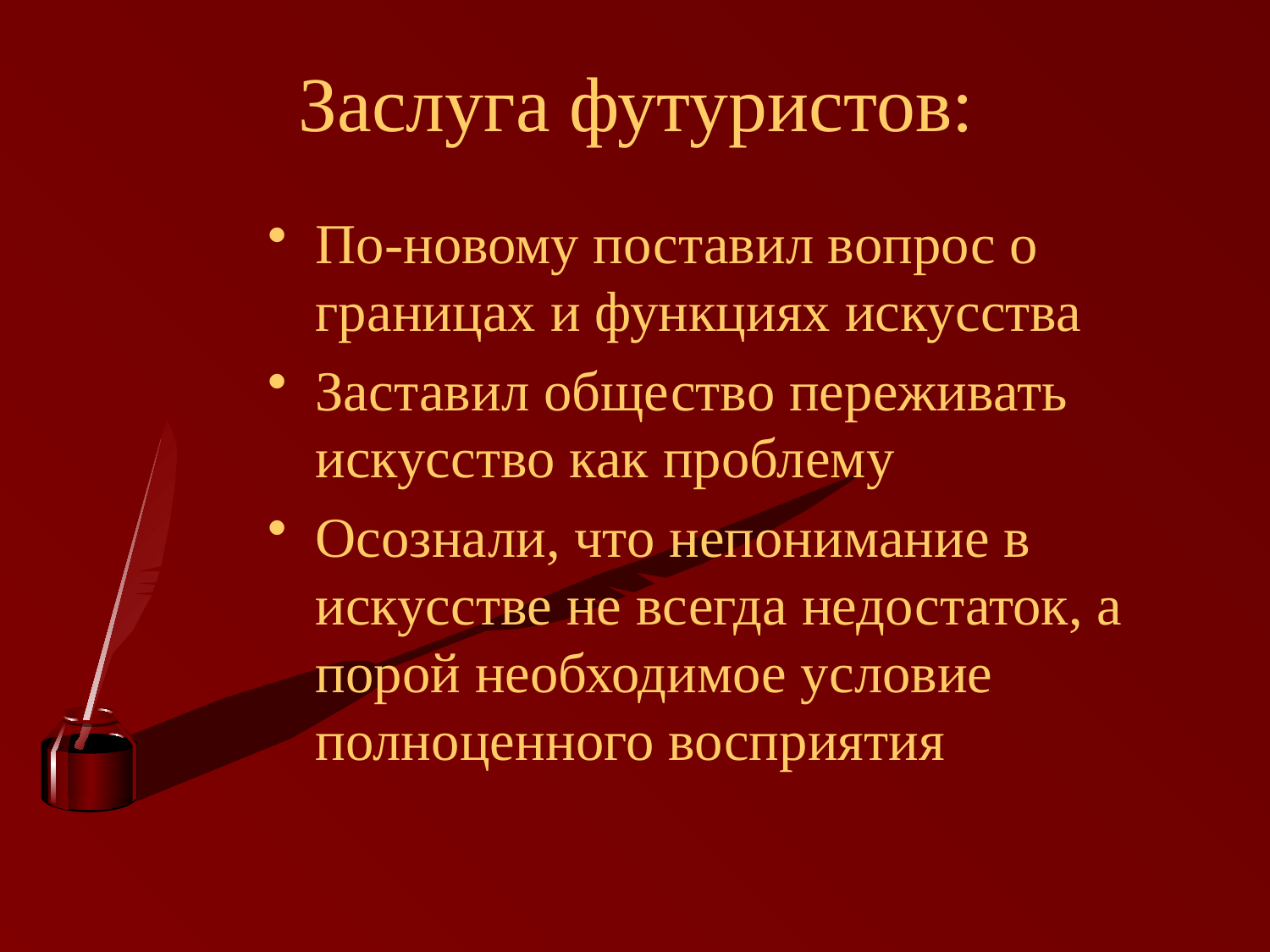

# Заслуга футуристов:
По-новому поставил вопрос о границах и функциях искусства
Заставил общество переживать искусство как проблему
Осознали, что непонимание в искусстве не всегда недостаток, а порой необходимое условие полноценного восприятия